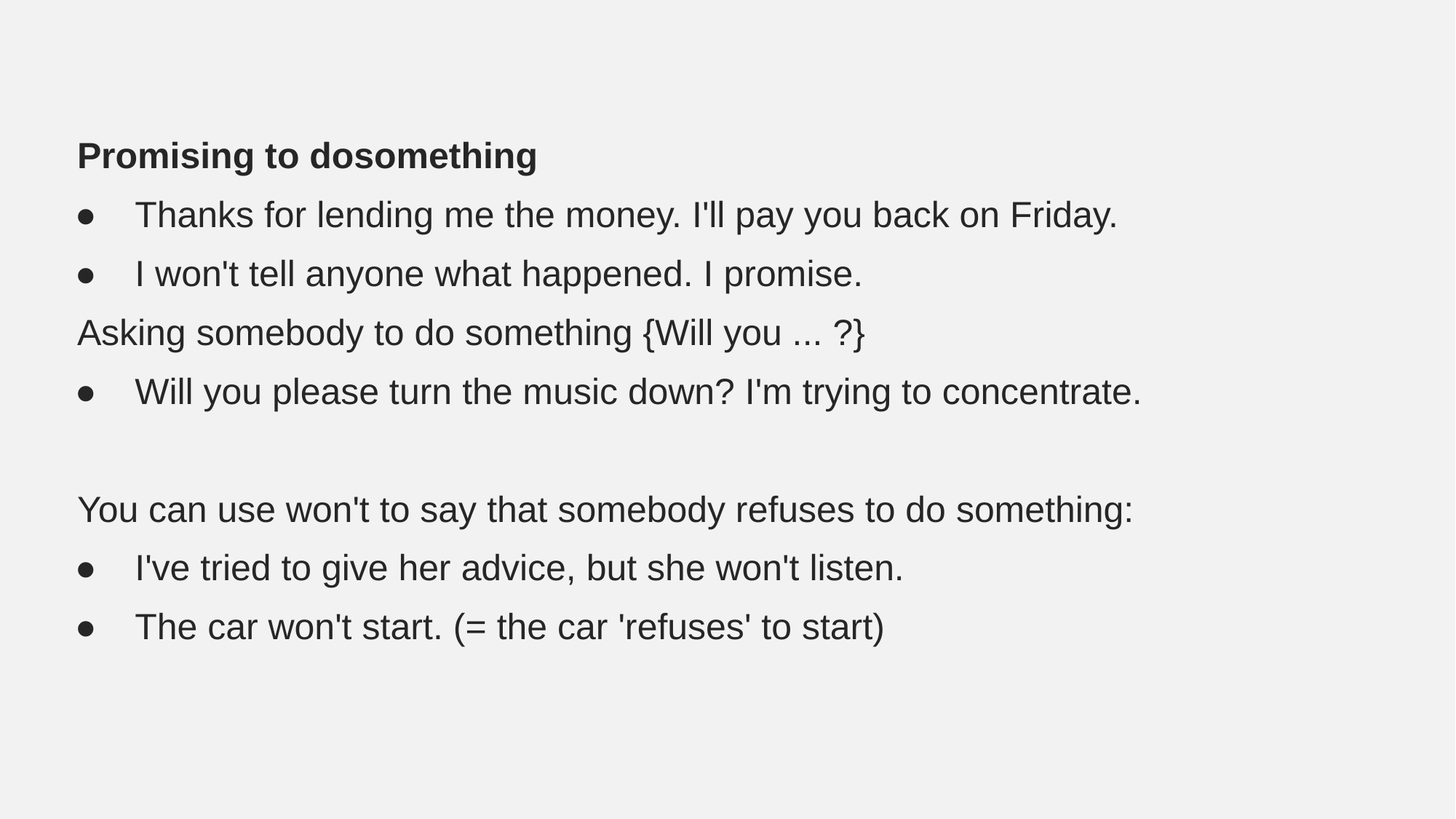

#
Promising to dosomething
⦁    Thanks for lending me the money. I'll pay you back on Friday.
⦁    I won't tell anyone what happened. I promise.
Asking somebody to do something {Will you ... ?}
⦁    Will you please turn the music down? I'm trying to concentrate.

You can use won't to say that somebody refuses to do something:
⦁    I've tried to give her advice, but she won't listen.
⦁    The car won't start. (= the car 'refuses' to start)